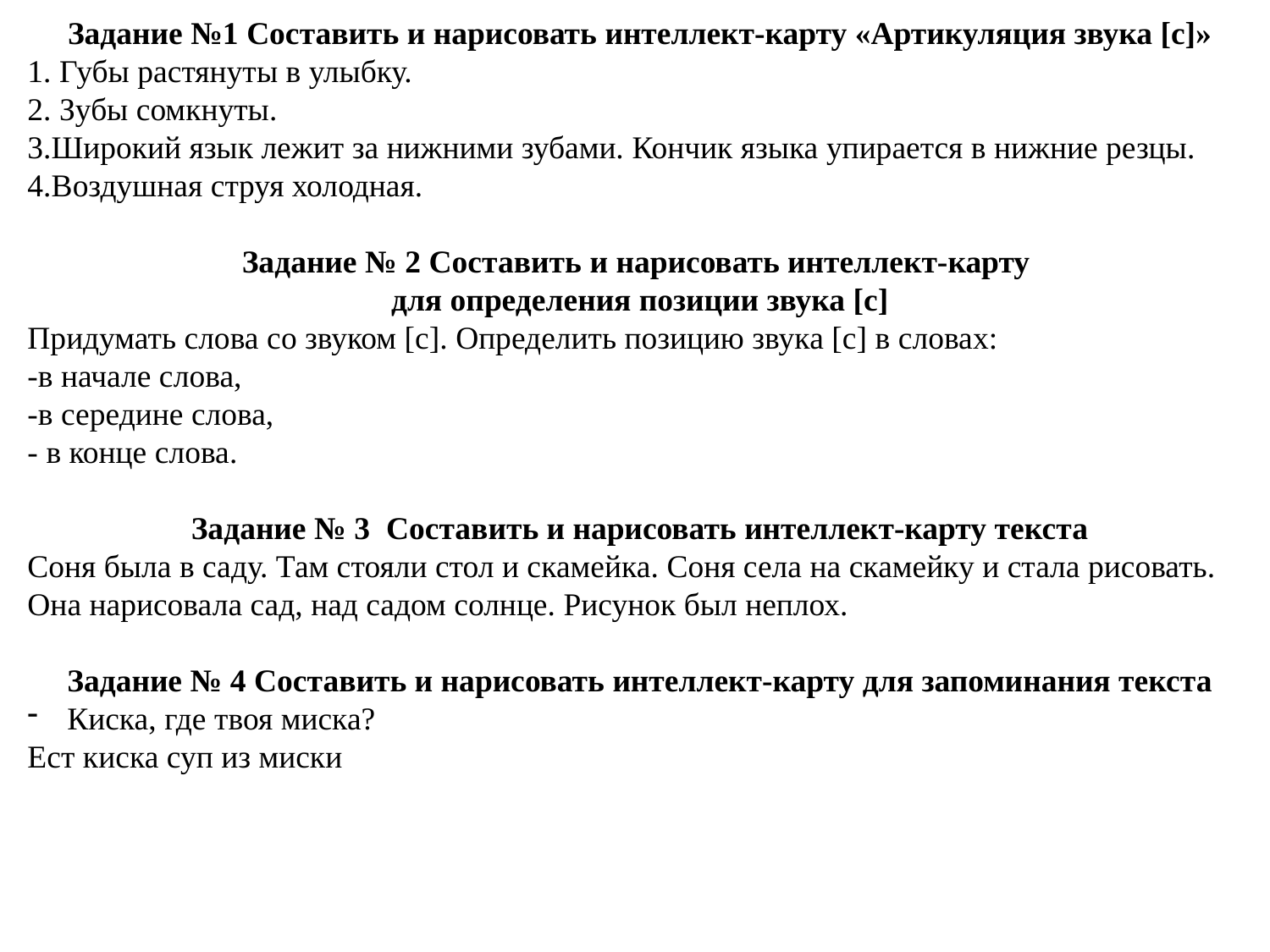

Задание №1 Составить и нарисовать интеллект-карту «Артикуляция звука [с]»
1. Губы растянуты в улыбку.
2. Зубы сомкнуты.
3.Широкий язык лежит за нижними зубами. Кончик языка упирается в нижние резцы.
4.Воздушная струя холодная.

Задание № 2 Составить и нарисовать интеллект-карту
для определения позиции звука [с]
Придумать слова со звуком [с]. Определить позицию звука [с] в словах:
-в начале слова,
-в середине слова,
- в конце слова.

Задание № 3  Составить и нарисовать интеллект-карту текста
Соня была в саду. Там стояли стол и скамейка. Соня села на скамейку и стала рисовать. Она нарисовала сад, над садом солнце. Рисунок был неплох.

Задание № 4 Составить и нарисовать интеллект-карту для запоминания текста
Киска, где твоя миска?
Ест киска суп из миски